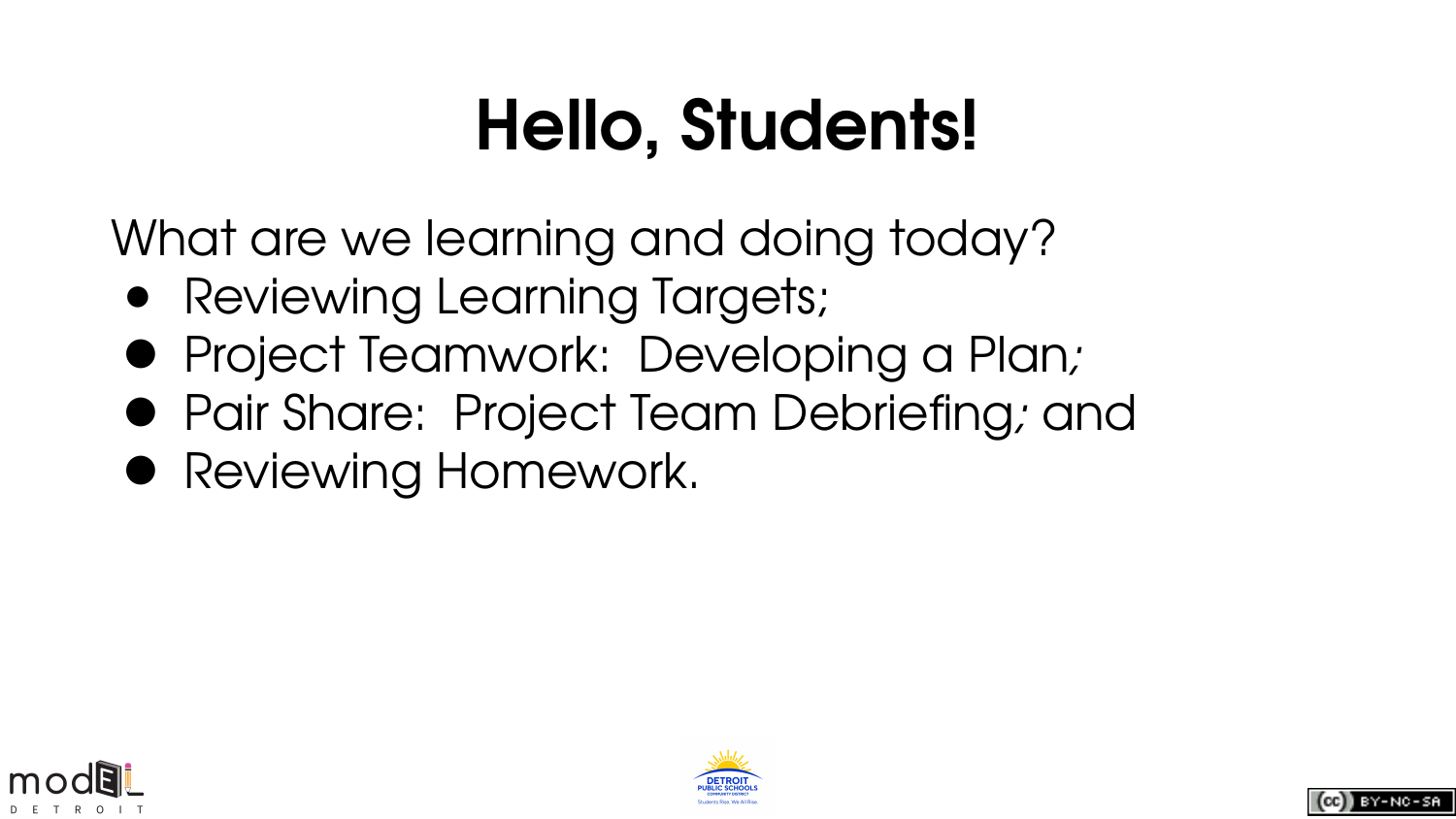

# Hello, Students!
What are we learning and doing today?
Reviewing Learning Targets;
Project Teamwork:  Developing a Plan;
Pair Share:  Project Team Debriefing; and
Reviewing Homework.